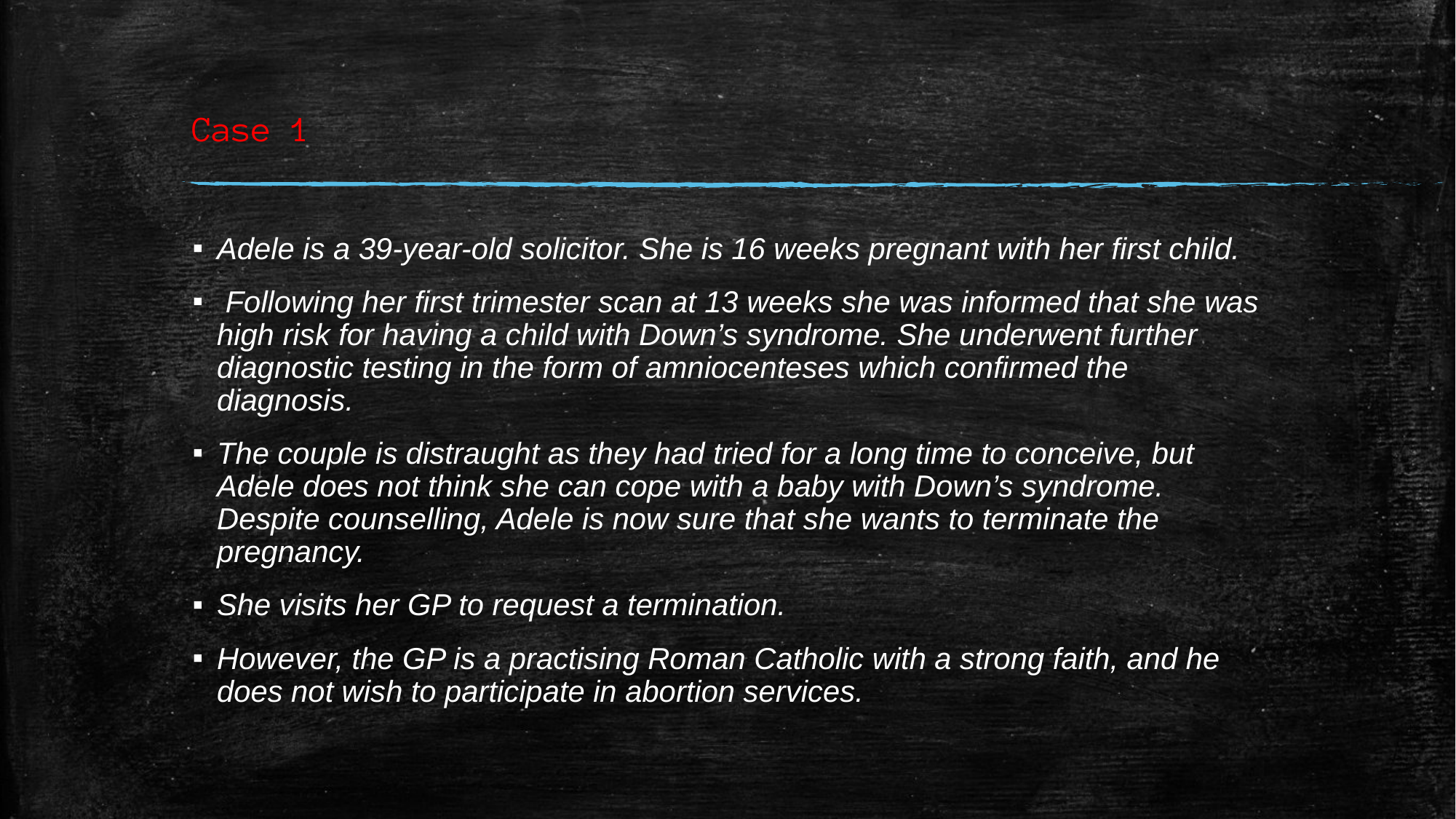

# Case 1
Adele is a 39-year-old solicitor. She is 16 weeks pregnant with her first child.
 Following her first trimester scan at 13 weeks she was informed that she was high risk for having a child with Down’s syndrome. She underwent further diagnostic testing in the form of amniocenteses which confirmed the diagnosis.
The couple is distraught as they had tried for a long time to conceive, but Adele does not think she can cope with a baby with Down’s syndrome. Despite counselling, Adele is now sure that she wants to terminate the pregnancy.
She visits her GP to request a termination.
However, the GP is a practising Roman Catholic with a strong faith, and he does not wish to participate in abortion services.